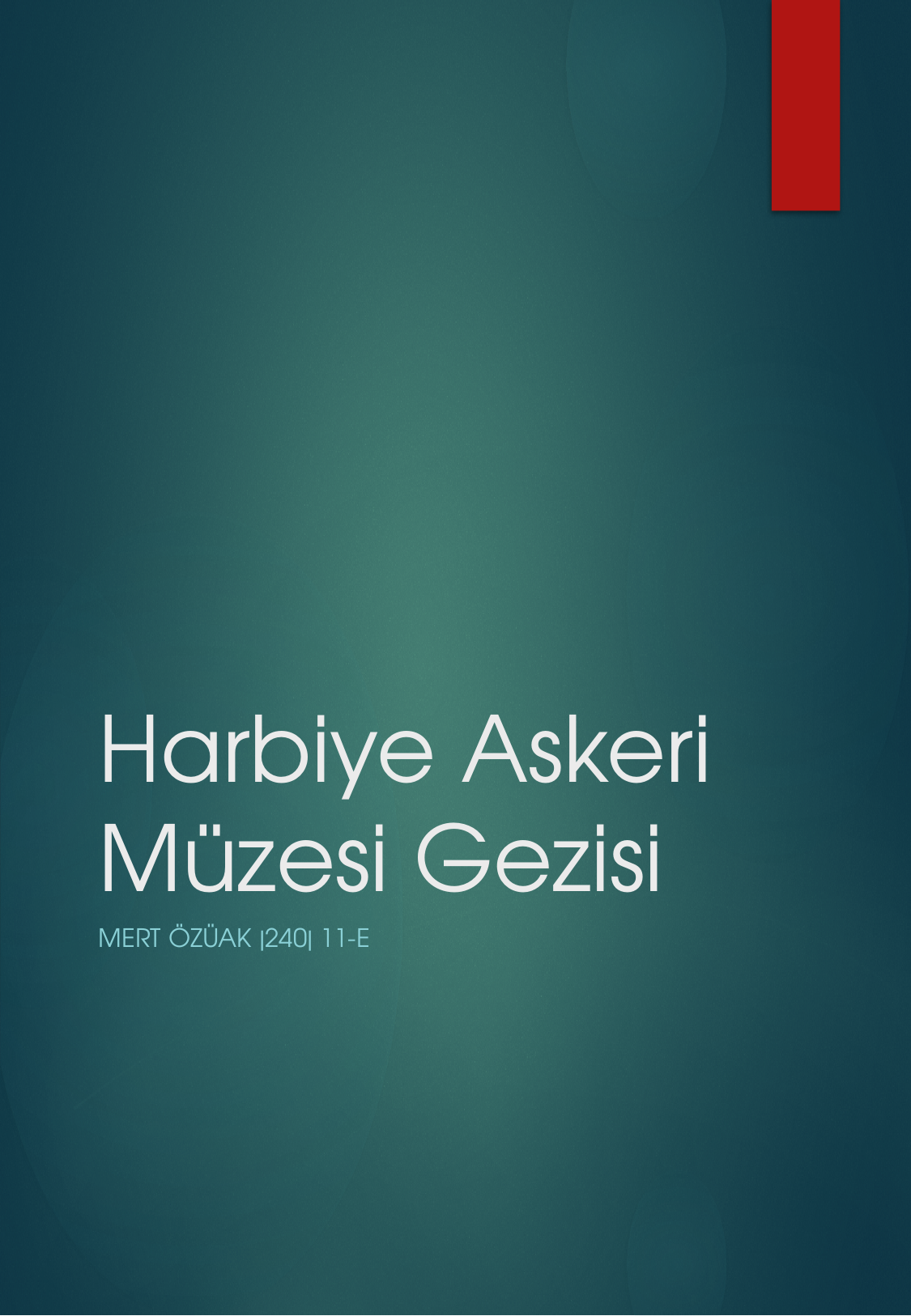

# Harbiye Askeri Müzesi Gezisi
Mert Özüak |240| 11-e